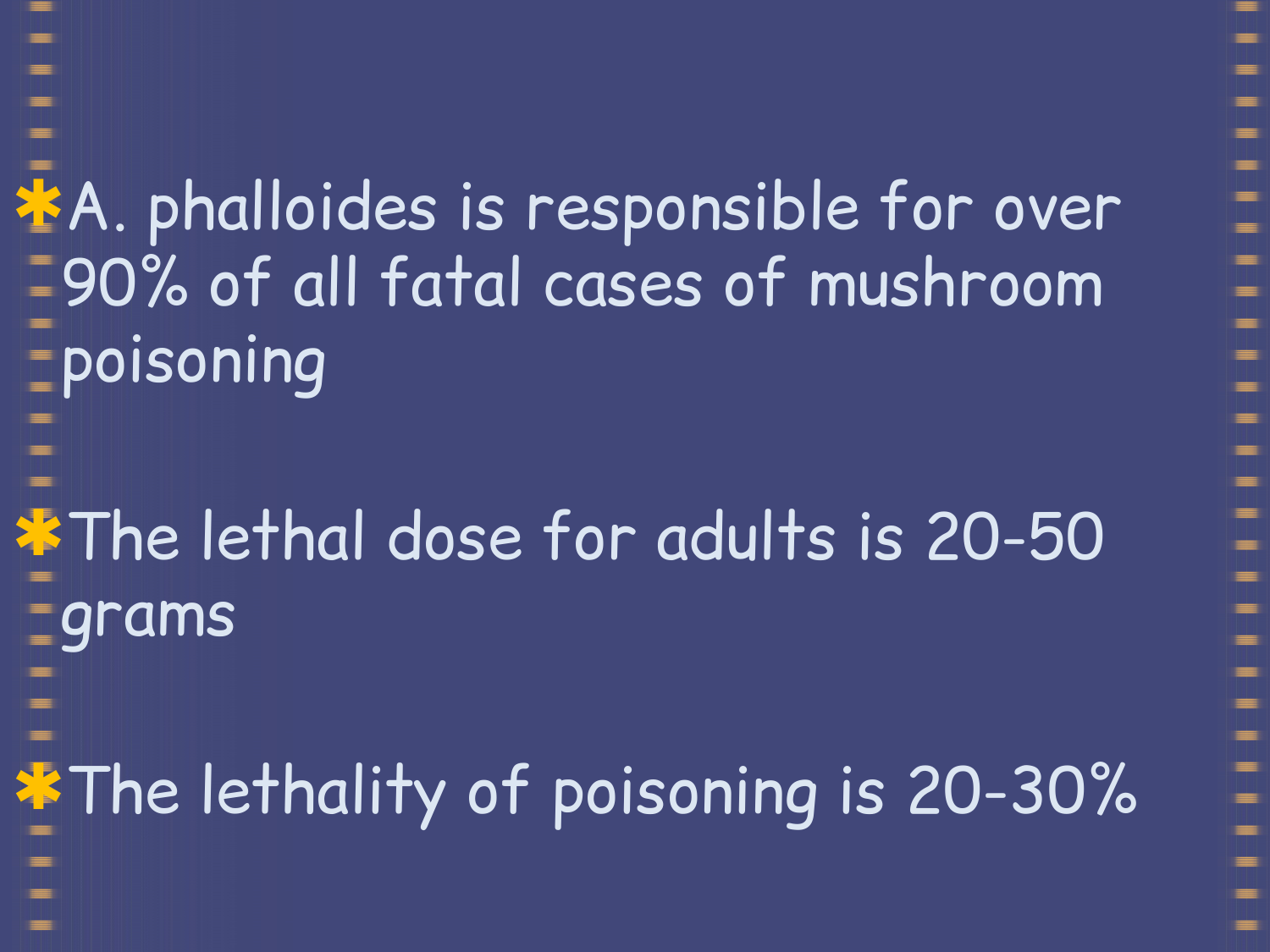

A. phalloides is responsible for over 90% of all fatal cases of mushroom poisoning

The lethal dose for adults is 20-50 grams

The lethality of poisoning is 20-30%